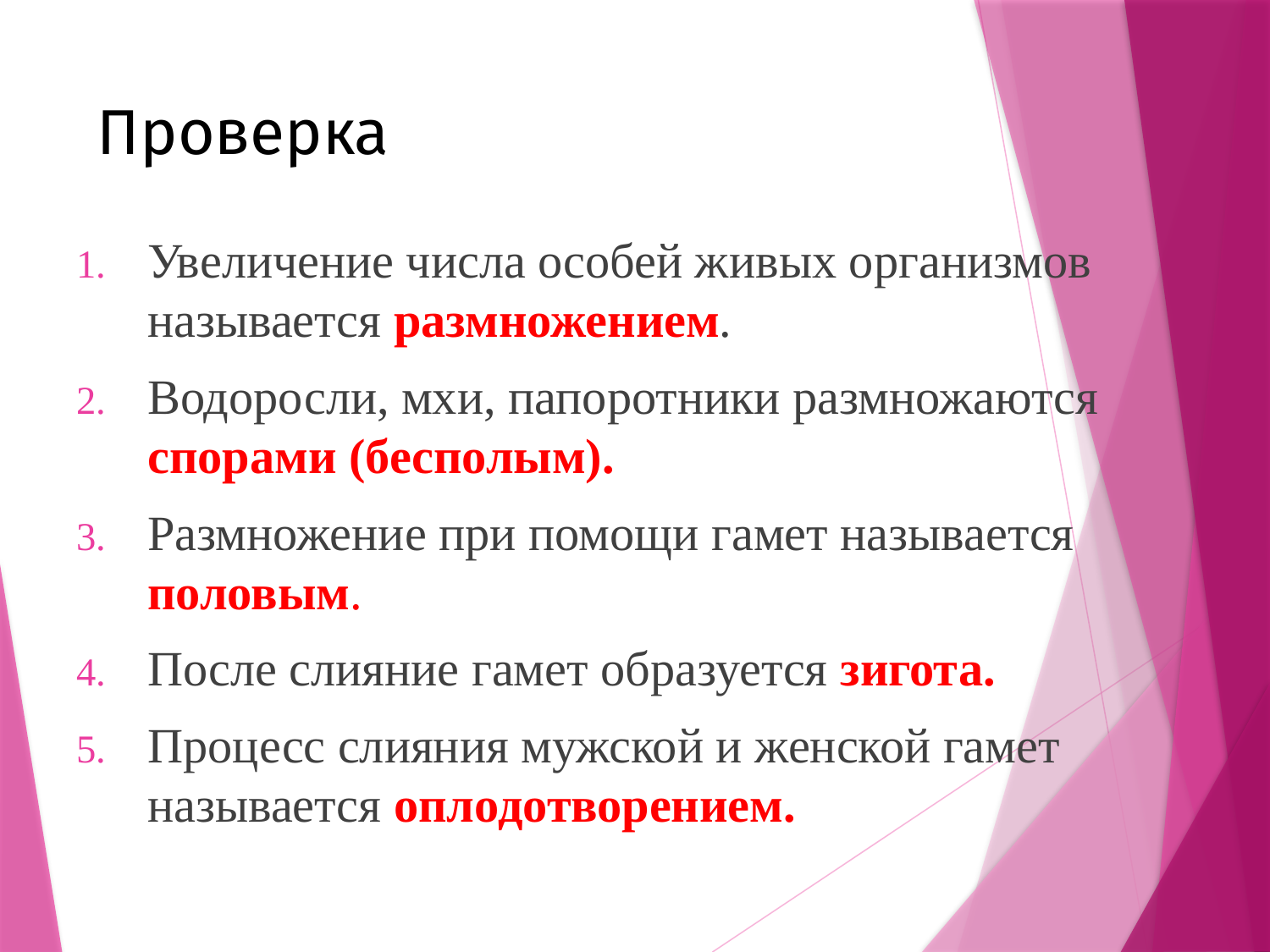

# Проверка
Увеличение числа особей живых организмов называется размножением.
Водоросли, мхи, папоротники размножаются спорами (бесполым).
Размножение при помощи гамет называется половым.
После слияние гамет образуется зигота.
Процесс слияния мужской и женской гамет называется оплодотворением.